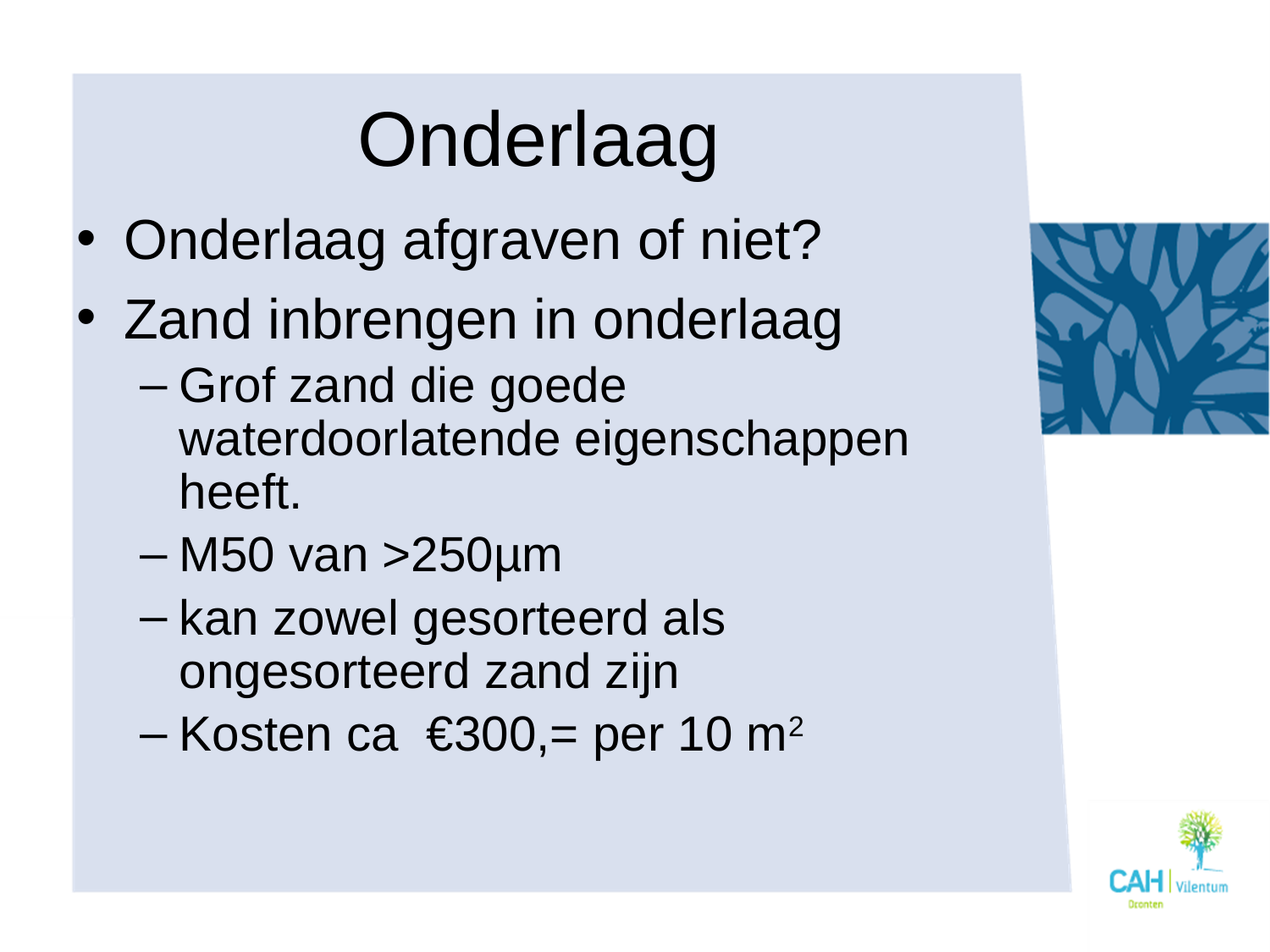

# Onderlaag
Onderlaag afgraven of niet?
Zand inbrengen in onderlaag
Grof zand die goede waterdoorlatende eigenschappen heeft.
M50 van >250µm
kan zowel gesorteerd als ongesorteerd zand zijn
Kosten ca  €300,= per 10 m2